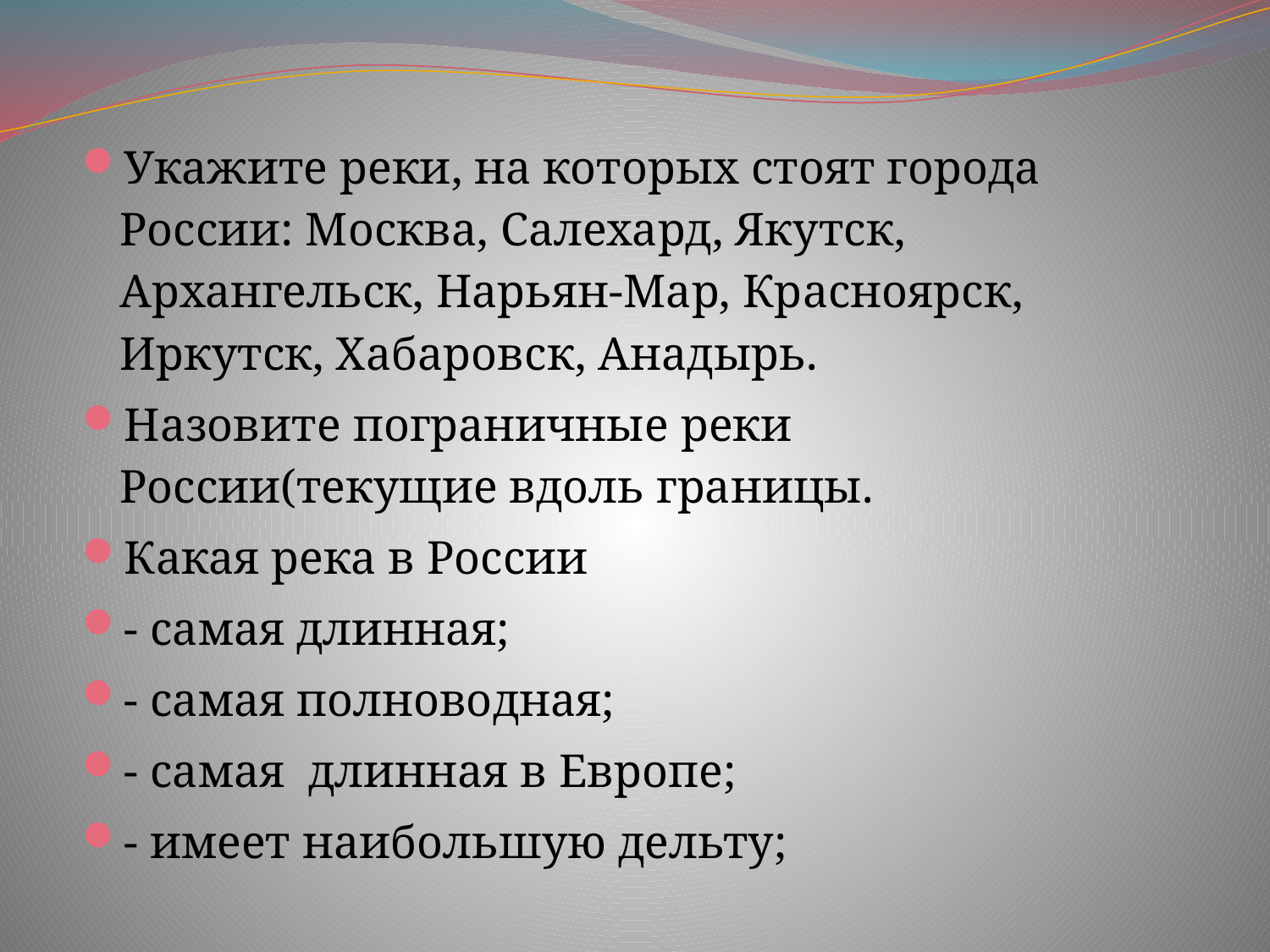

Укажите реки, на которых стоят города России: Москва, Салехард, Якутск, Архангельск, Нарьян-Мар, Красноярск, Иркутск, Хабаровск, Анадырь.
Назовите пограничные реки России(текущие вдоль границы.
Какая река в России
- самая длинная;
- самая полноводная;
- самая  длинная в Европе;
- имеет наибольшую дельту;